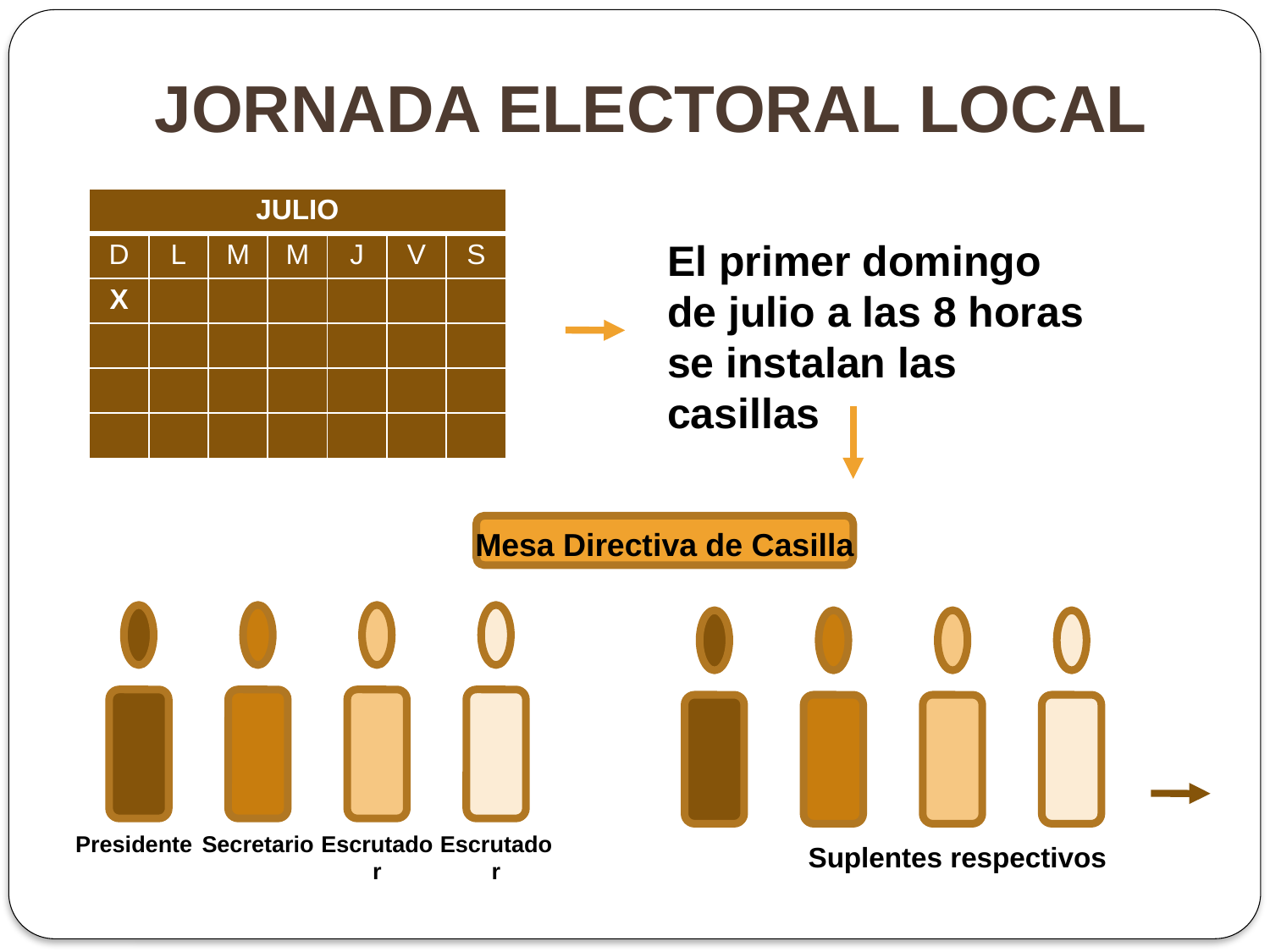

# JORNADA ELECTORAL LOCAL
| JULIO |  |  |  |  |  |  |
| --- | --- | --- | --- | --- | --- | --- |
| D | L | M | M | J | V | S |
| X |  |  |  |  |  |  |
|  |  |  |  |  |  |  |
|  |  |  |  |  |  |  |
|  |  |  |  |  |  |  |
El primer domingo de julio a las 8 horas se instalan las casillas

Mesa Directiva de Casilla

Presidente
Secretario
Escrutador
Escrutador
Suplentes respectivos